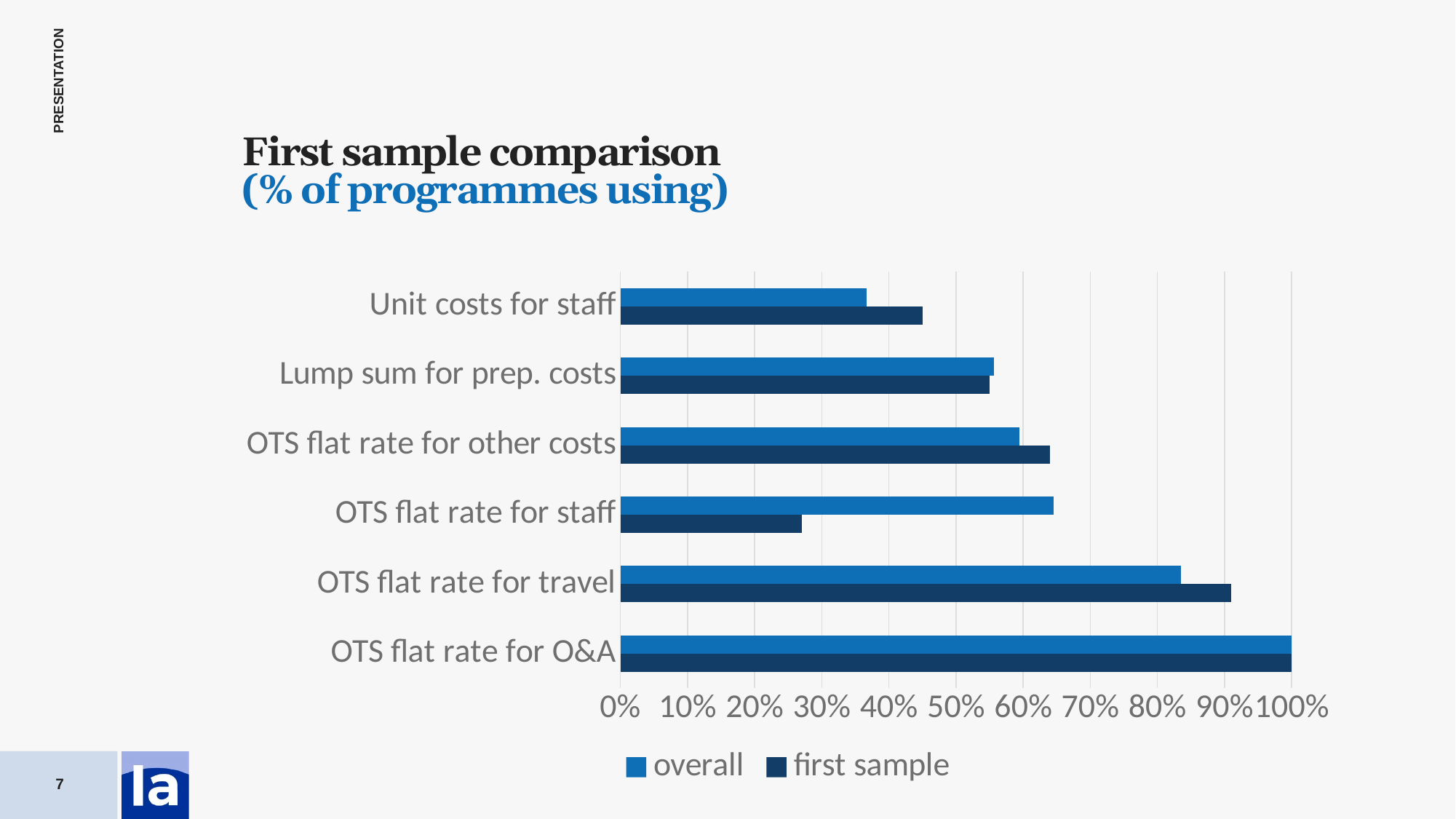

# First sample comparison (% of programmes using)

### Chart

| Category | first sample | overall |
|---|---|---|
| OTS flat rate for O&A | 1.0 | 1.0 |
| OTS flat rate for travel | 0.91 | 0.8354430379746836 |
| OTS flat rate for staff | 0.27 | 0.6455696202531646 |
| OTS flat rate for other costs | 0.64 | 0.5949367088607594 |
| Lump sum for prep. costs | 0.55 | 0.5569620253164557 |
| Unit costs for staff | 0.45 | 0.3670886075949367 |